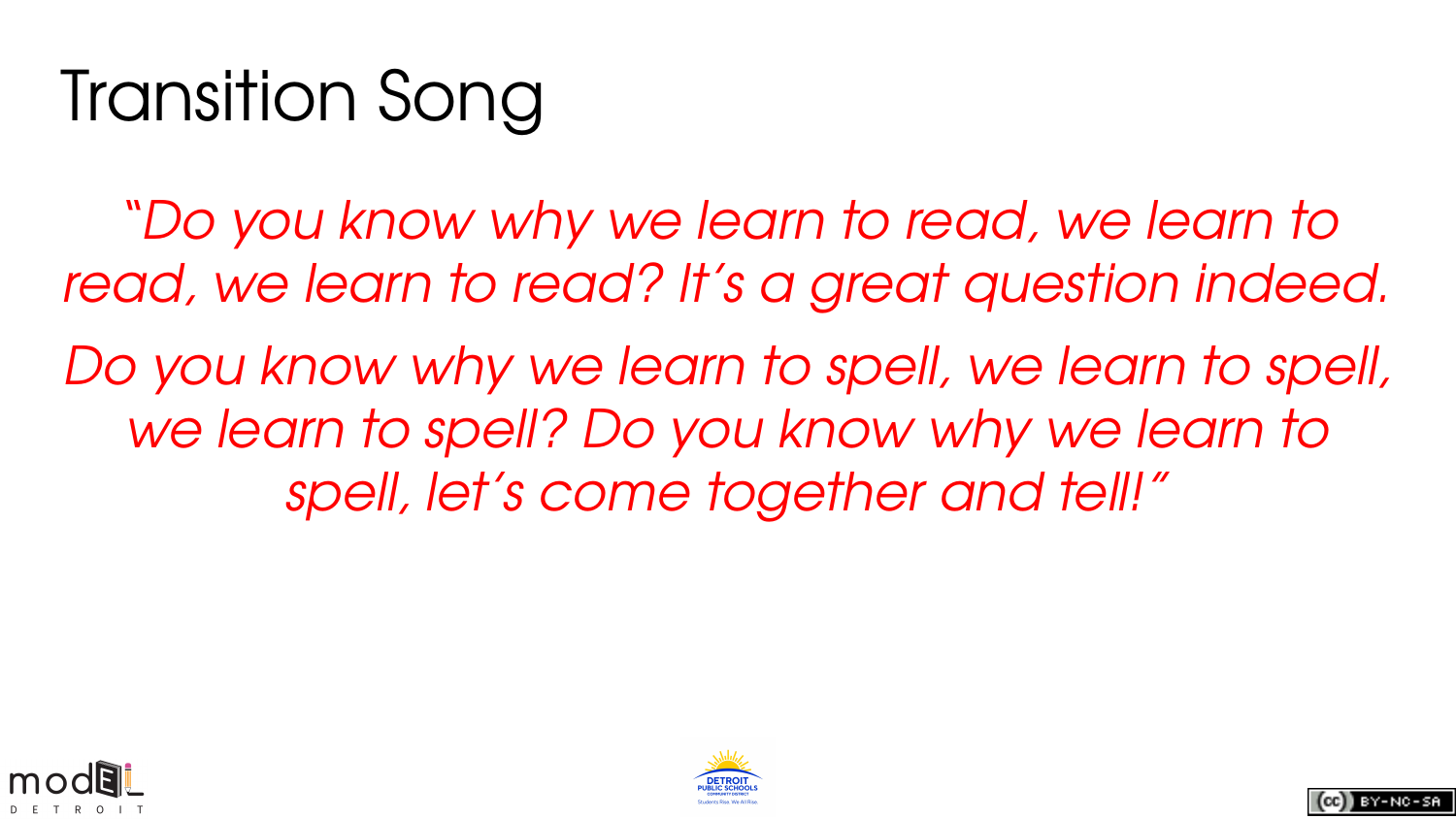

# Transition Song
“Do you know why we learn to read, we learn to read, we learn to read? It’s a great question indeed.
Do you know why we learn to spell, we learn to spell, we learn to spell? Do you know why we learn to spell, let’s come together and tell!”